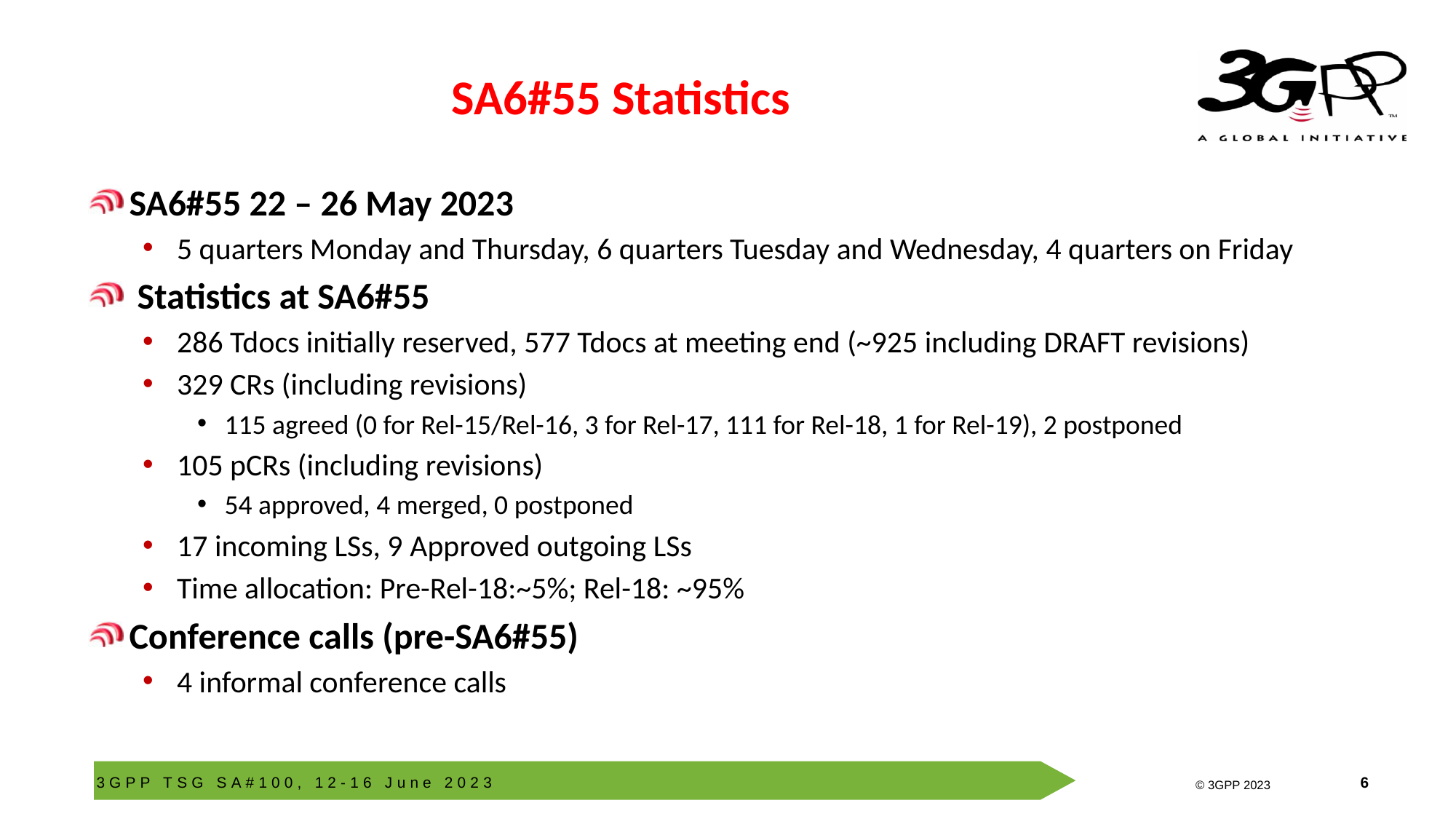

# SA6#55 Statistics
SA6#55 22 – 26 May 2023
5 quarters Monday and Thursday, 6 quarters Tuesday and Wednesday, 4 quarters on Friday
 Statistics at SA6#55
286 Tdocs initially reserved, 577 Tdocs at meeting end (~925 including DRAFT revisions)
329 CRs (including revisions)
115 agreed (0 for Rel-15/Rel-16, 3 for Rel-17, 111 for Rel-18, 1 for Rel-19), 2 postponed
105 pCRs (including revisions)
54 approved, 4 merged, 0 postponed
17 incoming LSs, 9 Approved outgoing LSs
Time allocation: Pre-Rel-18:~5%; Rel-18: ~95%
Conference calls (pre-SA6#55)
4 informal conference calls